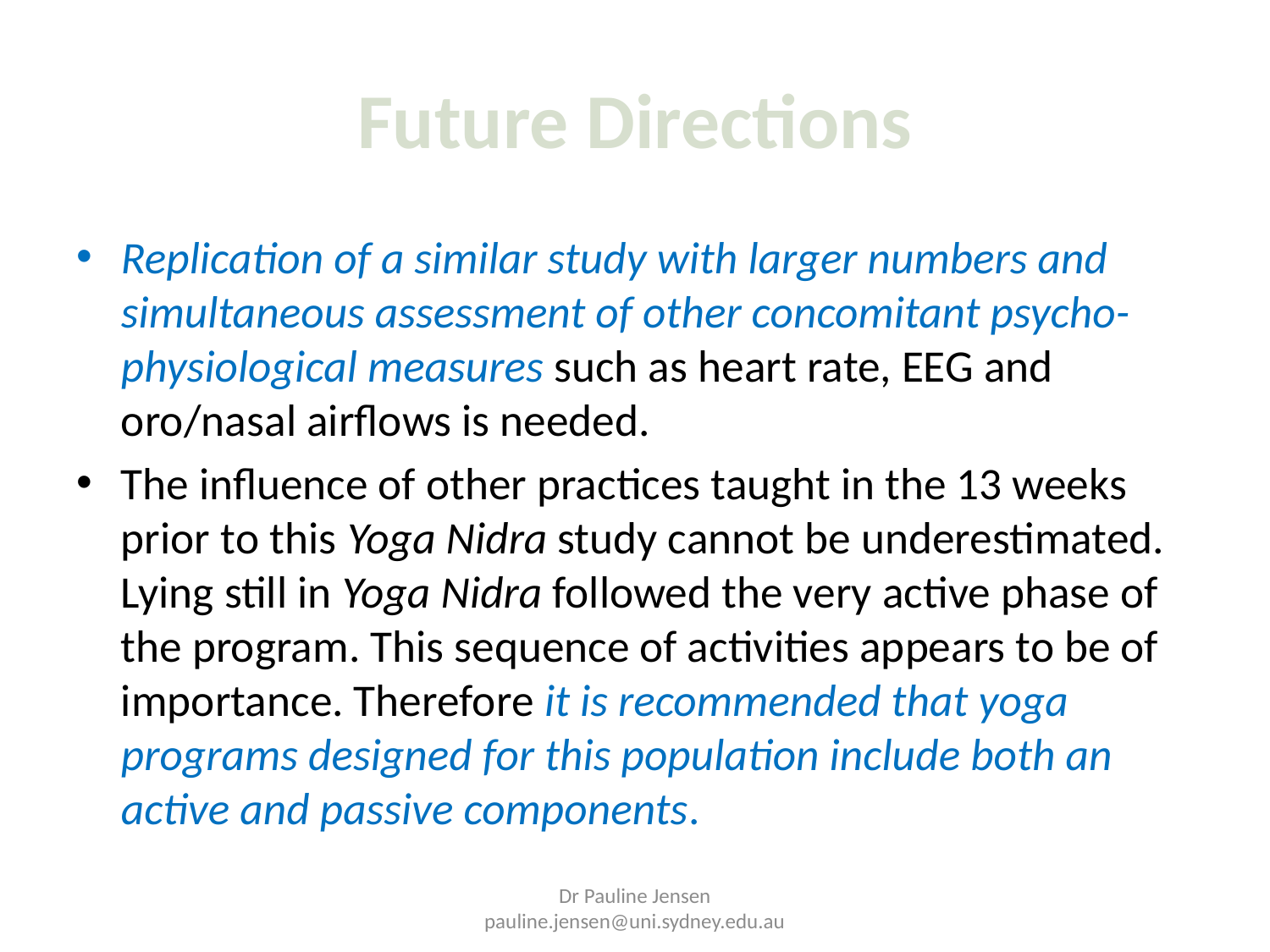

# Future Directions
Replication of a similar study with larger numbers and simultaneous assessment of other concomitant psycho-physiological measures such as heart rate, EEG and oro/nasal airflows is needed.
The influence of other practices taught in the 13 weeks prior to this Yoga Nidra study cannot be underestimated. Lying still in Yoga Nidra followed the very active phase of the program. This sequence of activities appears to be of importance. Therefore it is recommended that yoga programs designed for this population include both an active and passive components.
Dr Pauline Jensen pauline.jensen@uni.sydney.edu.au